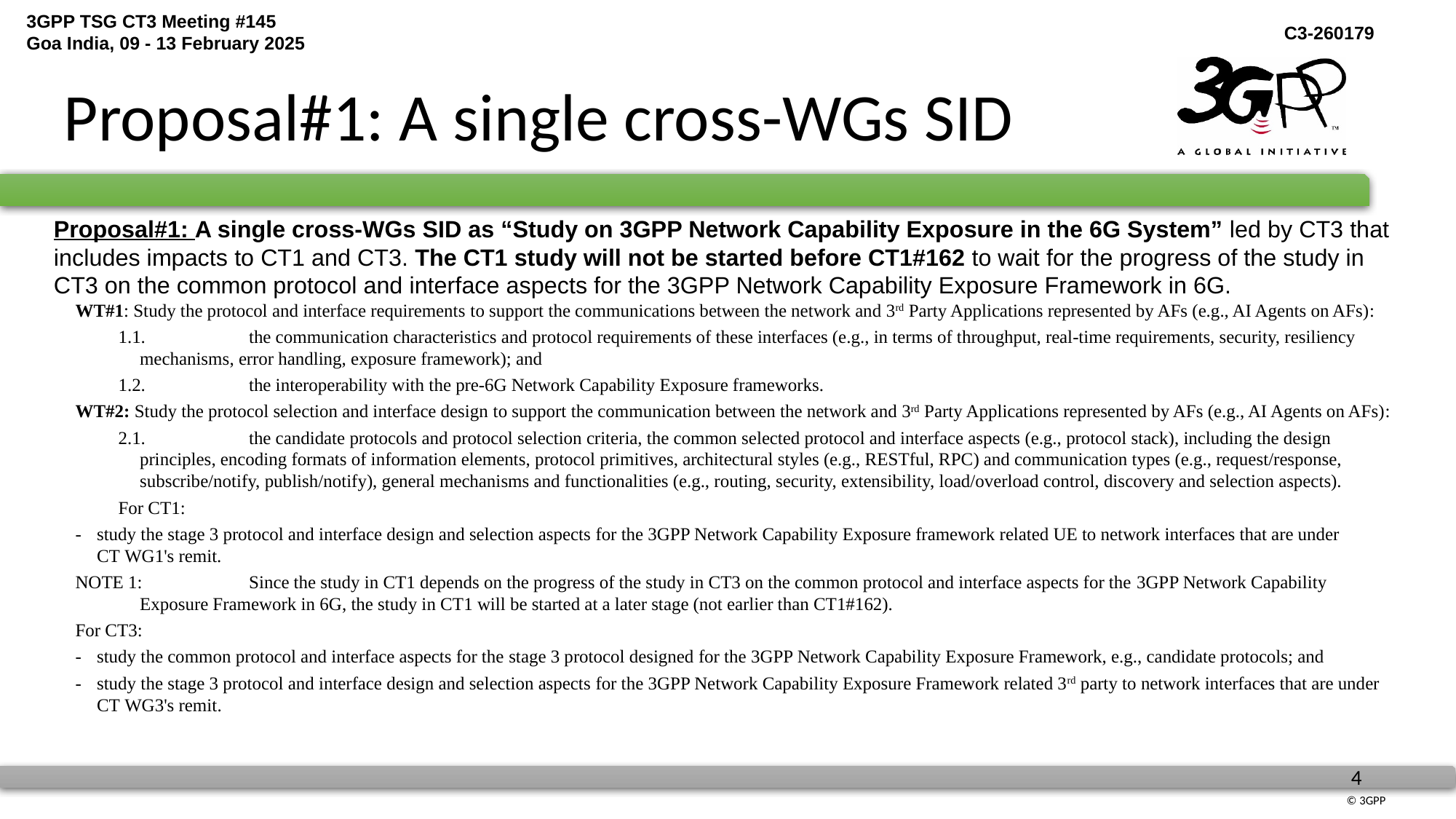

# Proposal#1: A single cross-WGs SID
Proposal#1: A single cross-WGs SID as “Study on 3GPP Network Capability Exposure in the 6G System” led by CT3 that includes impacts to CT1 and CT3. The CT1 study will not be started before CT1#162 to wait for the progress of the study in CT3 on the common protocol and interface aspects for the 3GPP Network Capability Exposure Framework in 6G.
WT#1: Study the protocol and interface requirements to support the communications between the network and 3rd Party Applications represented by AFs (e.g., AI Agents on AFs):
1.1.	the communication characteristics and protocol requirements of these interfaces (e.g., in terms of throughput, real-time requirements, security, resiliency mechanisms, error handling, exposure framework); and
1.2.	the interoperability with the pre-6G Network Capability Exposure frameworks.
WT#2: Study the protocol selection and interface design to support the communication between the network and 3rd Party Applications represented by AFs (e.g., AI Agents on AFs):
2.1.	the candidate protocols and protocol selection criteria, the common selected protocol and interface aspects (e.g., protocol stack), including the design principles, encoding formats of information elements, protocol primitives, architectural styles (e.g., RESTful, RPC) and communication types (e.g., request/response, subscribe/notify, publish/notify), general mechanisms and functionalities (e.g., routing, security, extensibility, load/overload control, discovery and selection aspects).
For CT1:
-	study the stage 3 protocol and interface design and selection aspects for the 3GPP Network Capability Exposure framework related UE to network interfaces that are under CT WG1's remit.
NOTE 1:	Since the study in CT1 depends on the progress of the study in CT3 on the common protocol and interface aspects for the 3GPP Network Capability Exposure Framework in 6G, the study in CT1 will be started at a later stage (not earlier than CT1#162).
For CT3:
-	study the common protocol and interface aspects for the stage 3 protocol designed for the 3GPP Network Capability Exposure Framework, e.g., candidate protocols; and
-	study the stage 3 protocol and interface design and selection aspects for the 3GPP Network Capability Exposure Framework related 3rd party to network interfaces that are under CT WG3's remit.